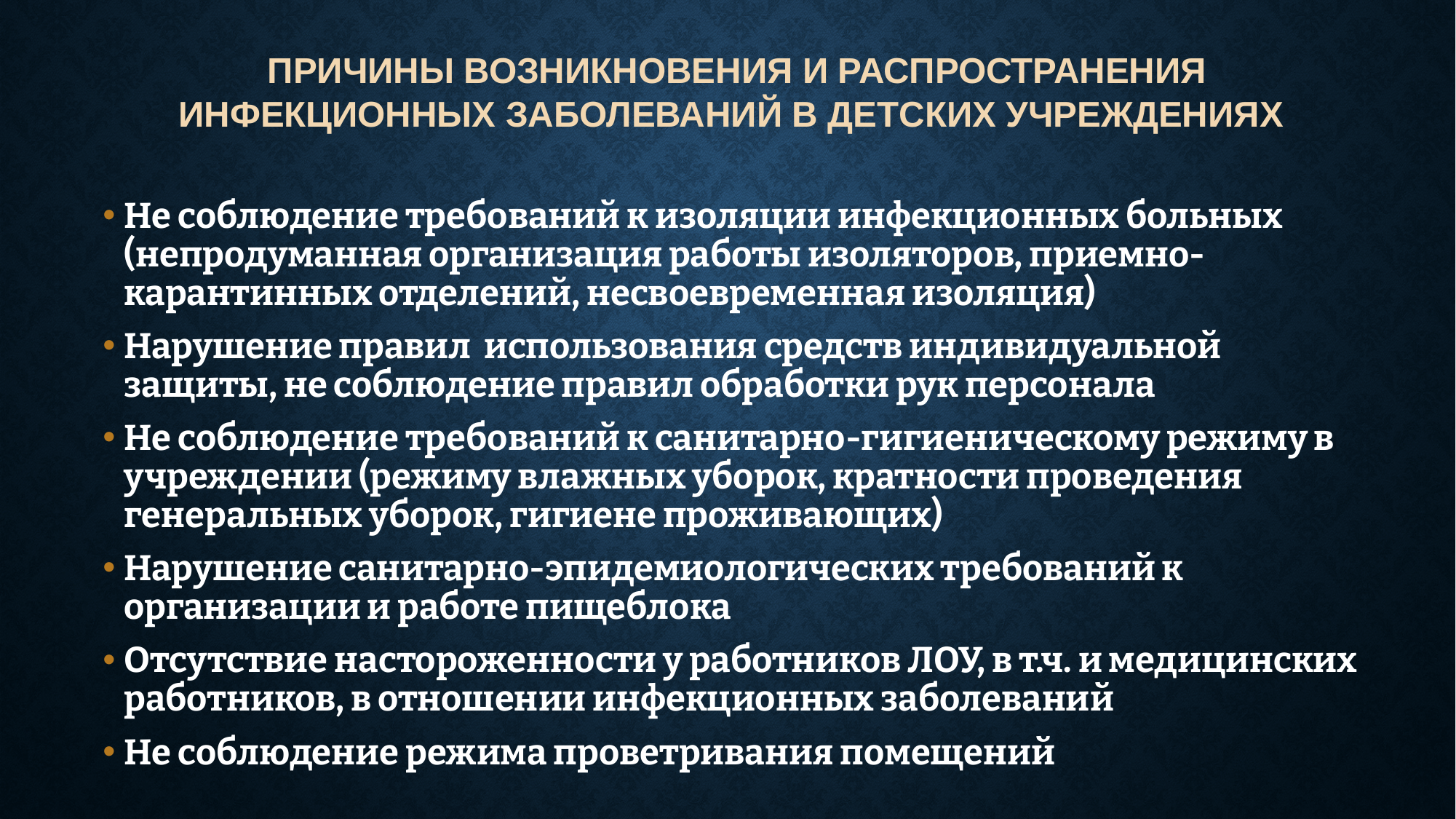

# Причины возникновения и распространения инфекционных заболеваний в детских учреждениях
Не соблюдение требований к изоляции инфекционных больных (непродуманная организация работы изоляторов, приемно-карантинных отделений, несвоевременная изоляция)
Нарушение правил  использования средств индивидуальной защиты, не соблюдение правил обработки рук персонала
Не соблюдение требований к санитарно-гигиеническому режиму в учреждении (режиму влажных уборок, кратности проведения генеральных уборок, гигиене проживающих)
Нарушение санитарно-эпидемиологических требований к организации и работе пищеблока
Отсутствие настороженности у работников ЛОУ, в т.ч. и медицинских работников, в отношении инфекционных заболеваний
Не соблюдение режима проветривания помещений